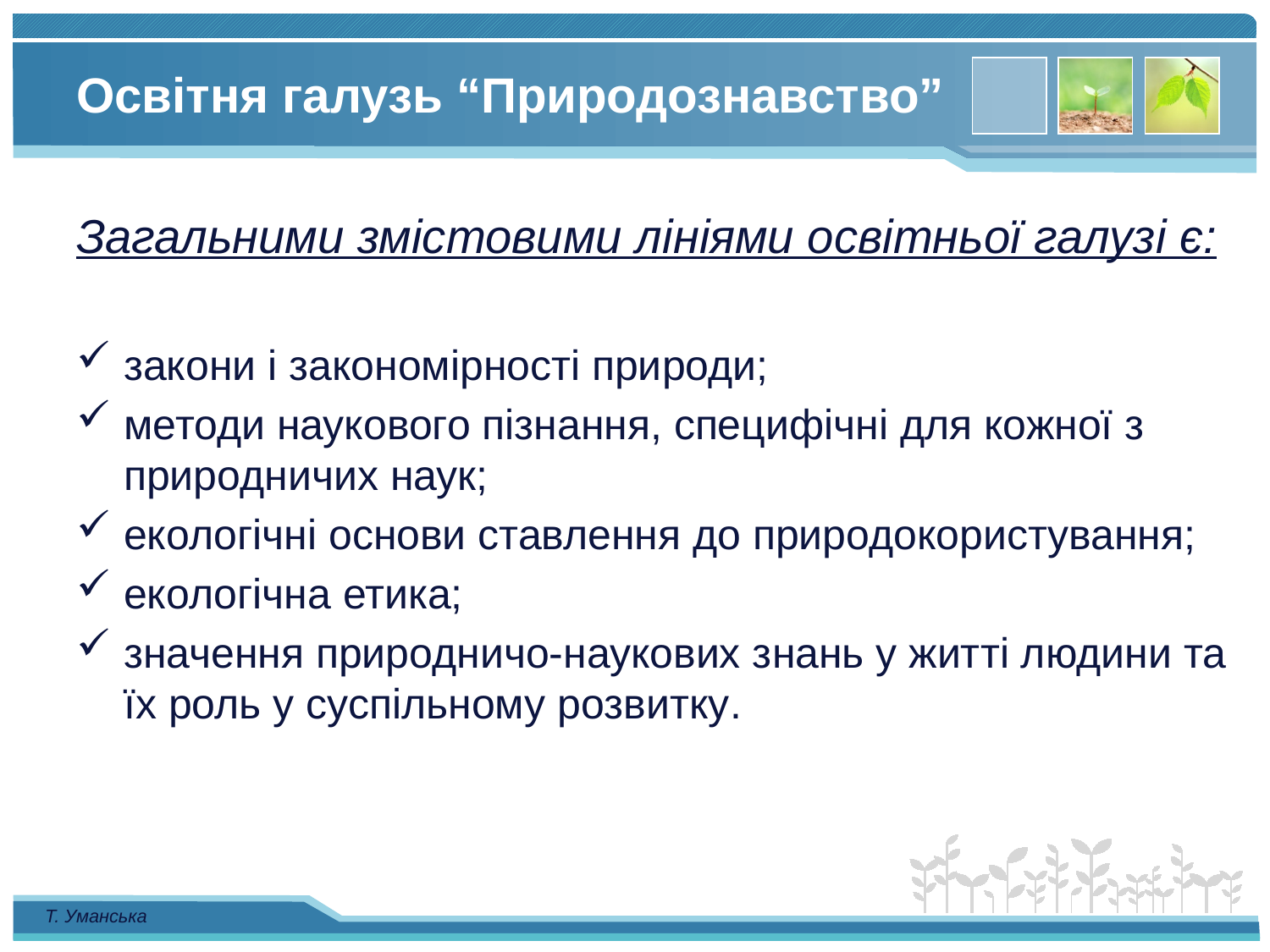

# Освітня галузь “Природознавство”
Загальними змістовими лініями освітньої галузі є:

закони і закономірності природи;
методи наукового пізнання, специфічні для кожної з природничих наук;
екологічні основи ставлення до природокористування;
екологічна етика;
значення природничо-наукових знань у житті людини та їх роль у суспільному розвитку.